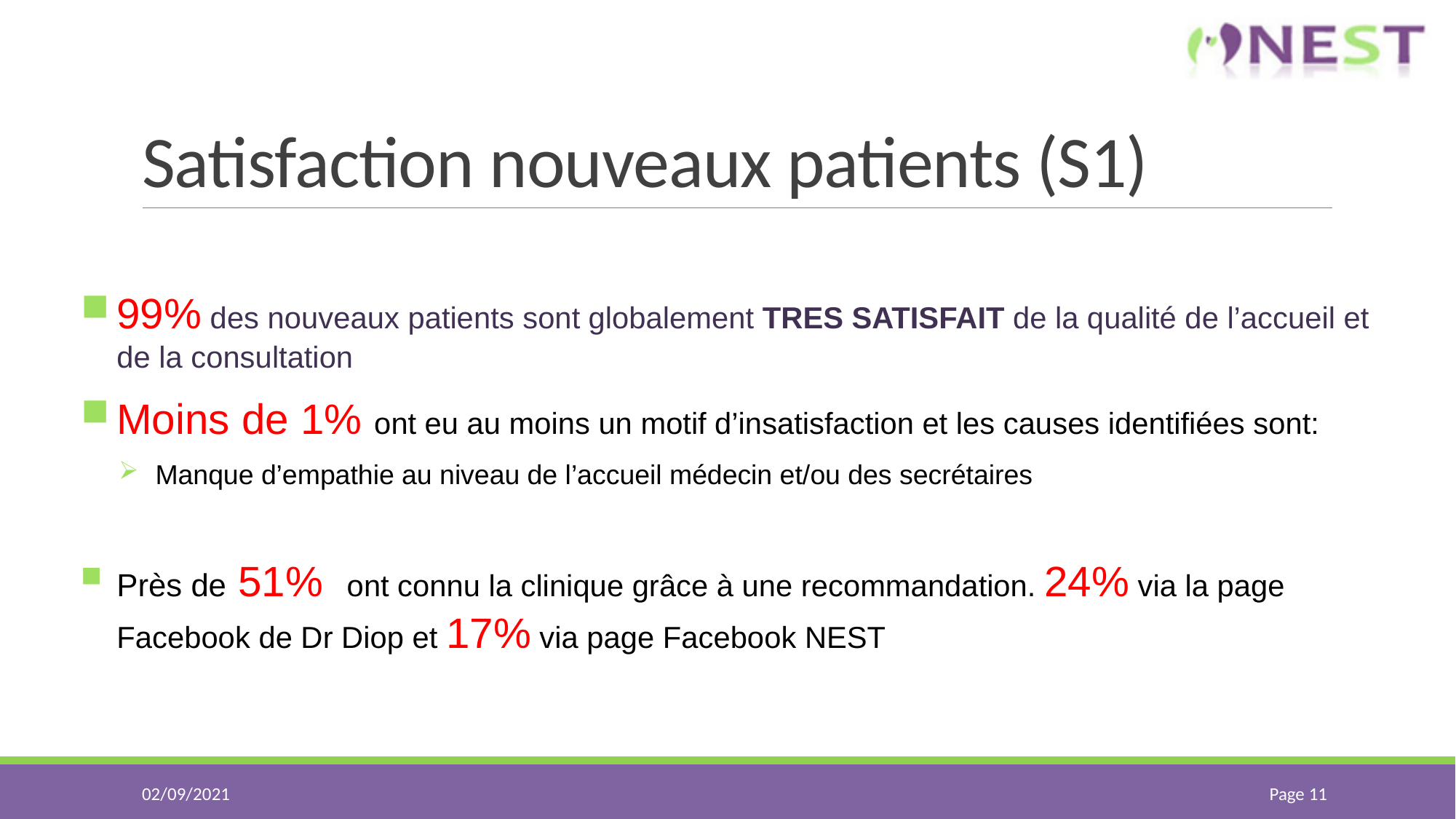

# Satisfaction nouveaux patients (S1)
99% des nouveaux patients sont globalement TRES SATISFAIT de la qualité de l’accueil et de la consultation
Moins de 1% ont eu au moins un motif d’insatisfaction et les causes identifiées sont:
Manque d’empathie au niveau de l’accueil médecin et/ou des secrétaires

Près de 51%  ont connu la clinique grâce à une recommandation. 24% via la page Facebook de Dr Diop et 17% via page Facebook NEST

02/09/2021
Page 11